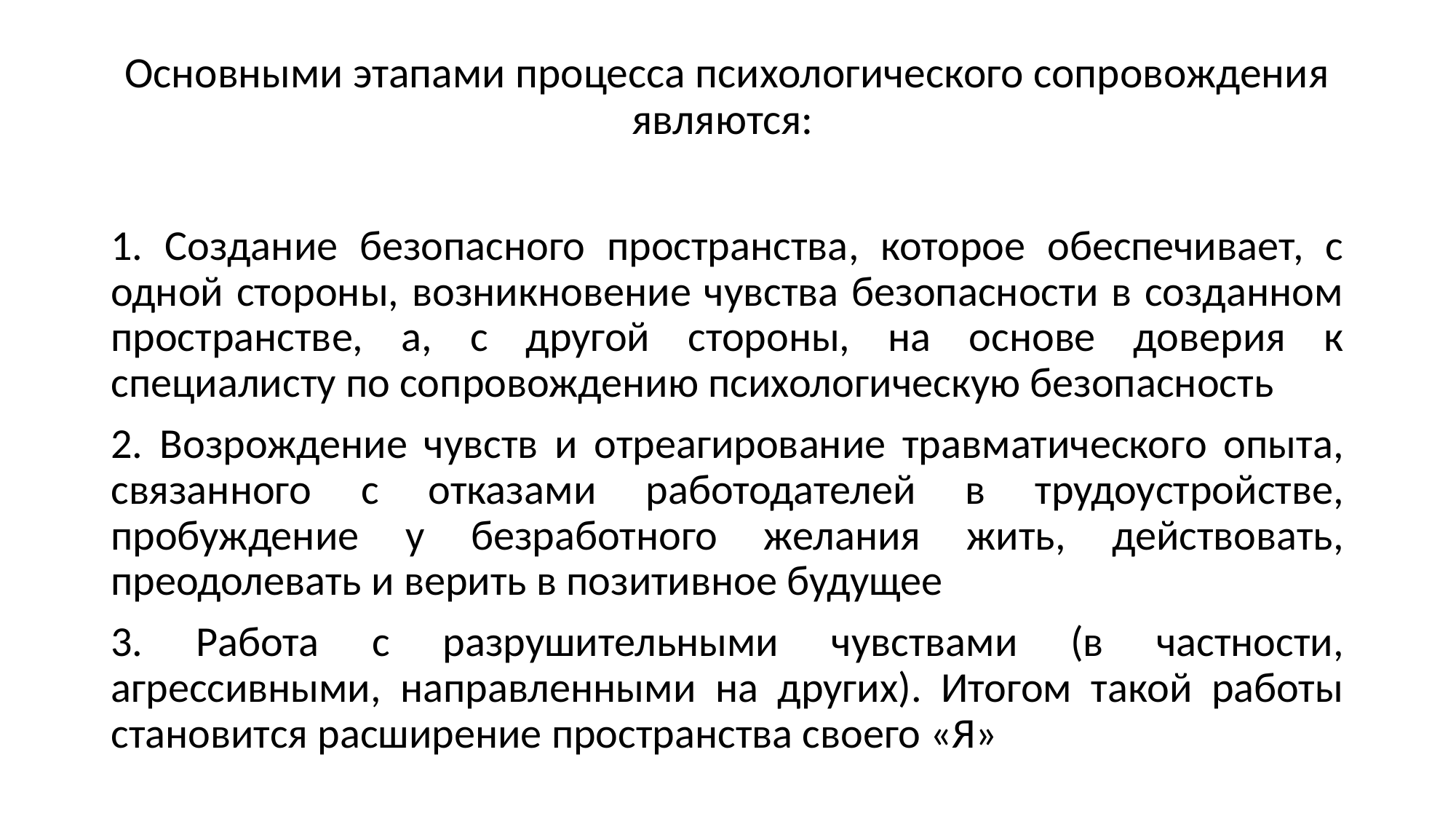

# Основными этапами процесса психологического сопровождения являются:
1. Создание безопасного пространства, которое обеспечивает, с одной стороны, возникновение чувства безопасности в созданном пространстве, а, с другой стороны, на основе доверия к специалисту по сопровождению психологическую безопасность
2. Возрождение чувств и отреагирование травматического опыта, связанного с отказами работодателей в трудоустройстве, пробуждение у безработного желания жить, действовать, преодолевать и верить в позитивное будущее
3. Работа с разрушительными чувствами (в частности, агрессивными, направленными на других). Итогом такой работы становится расширение пространства своего «Я»